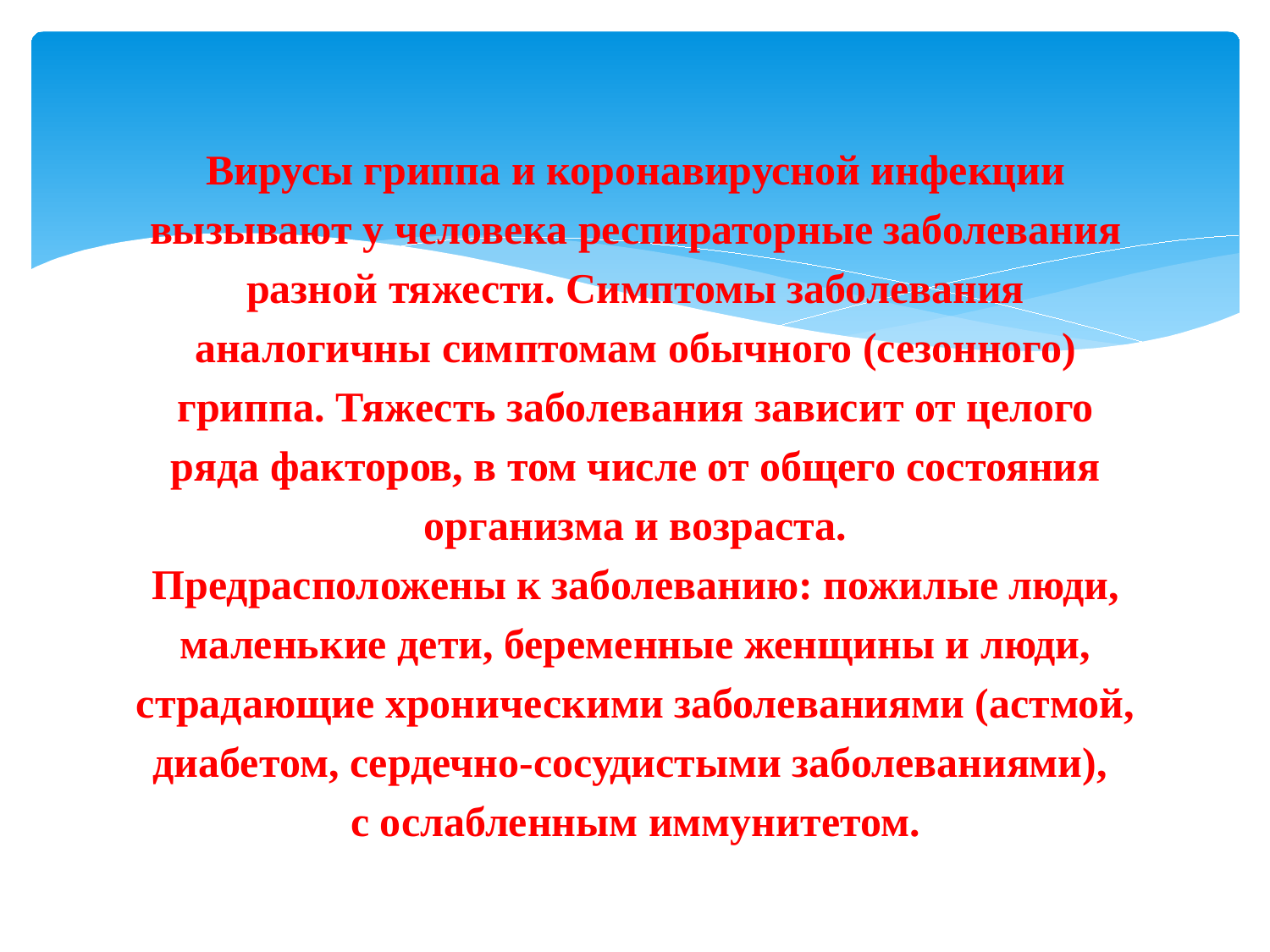

Вирусы гриппа и коронавирусной инфекции
вызывают у человека респираторные заболевания
разной тяжести. Симптомы заболевания
аналогичны симптомам обычного (сезонного)
гриппа. Тяжесть заболевания зависит от целого
ряда факторов, в том числе от общего состояния
организма и возраста.
Предрасположены к заболеванию: пожилые люди,
маленькие дети, беременные женщины и люди,
страдающие хроническими заболеваниями (астмой,
диабетом, сердечно-сосудистыми заболеваниями),
с ослабленным иммунитетом.